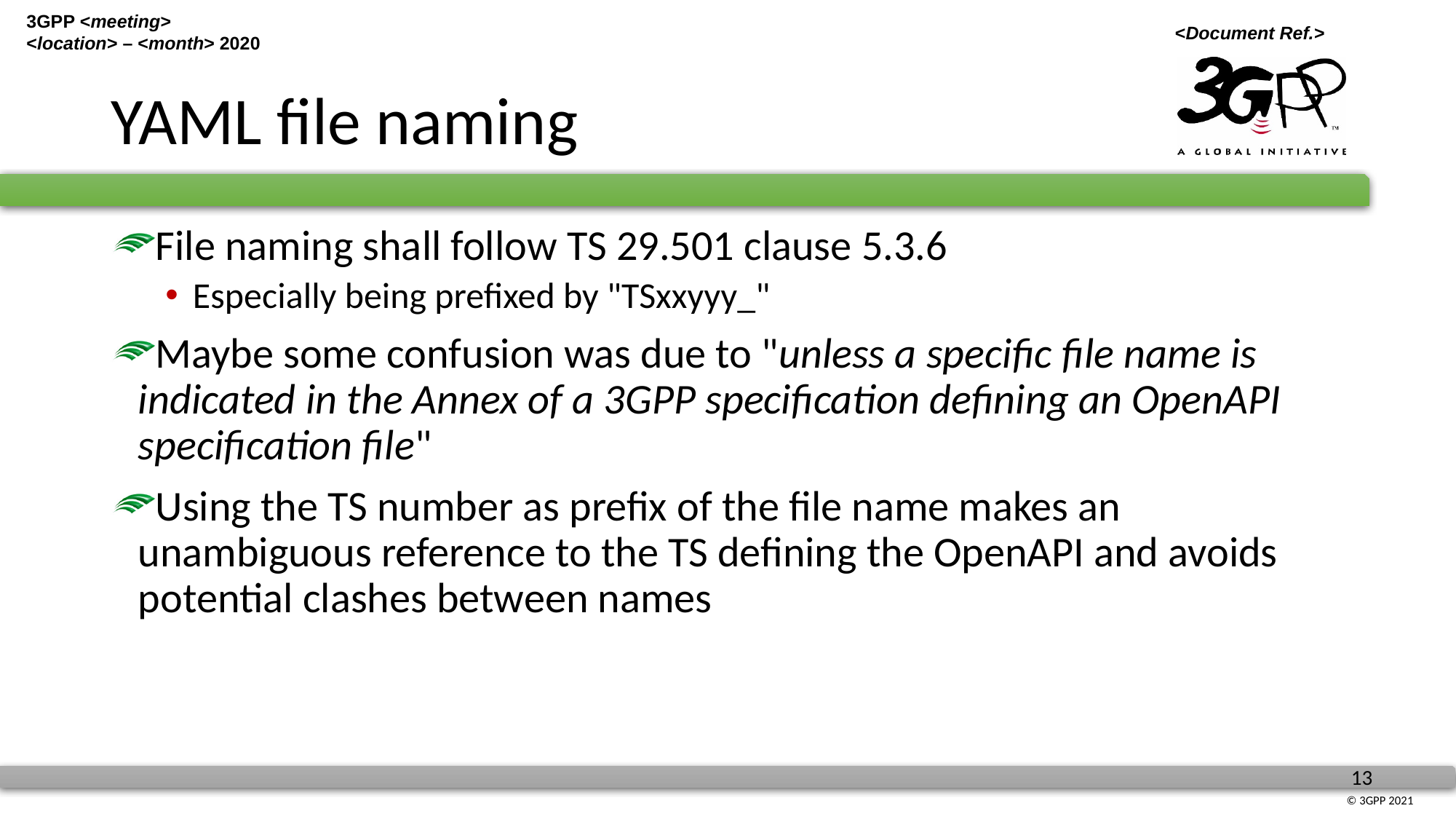

# YAML file naming
File naming shall follow TS 29.501 clause 5.3.6
Especially being prefixed by "TSxxyyy_"
Maybe some confusion was due to "unless a specific file name is indicated in the Annex of a 3GPP specification defining an OpenAPI specification file"
Using the TS number as prefix of the file name makes an unambiguous reference to the TS defining the OpenAPI and avoids potential clashes between names